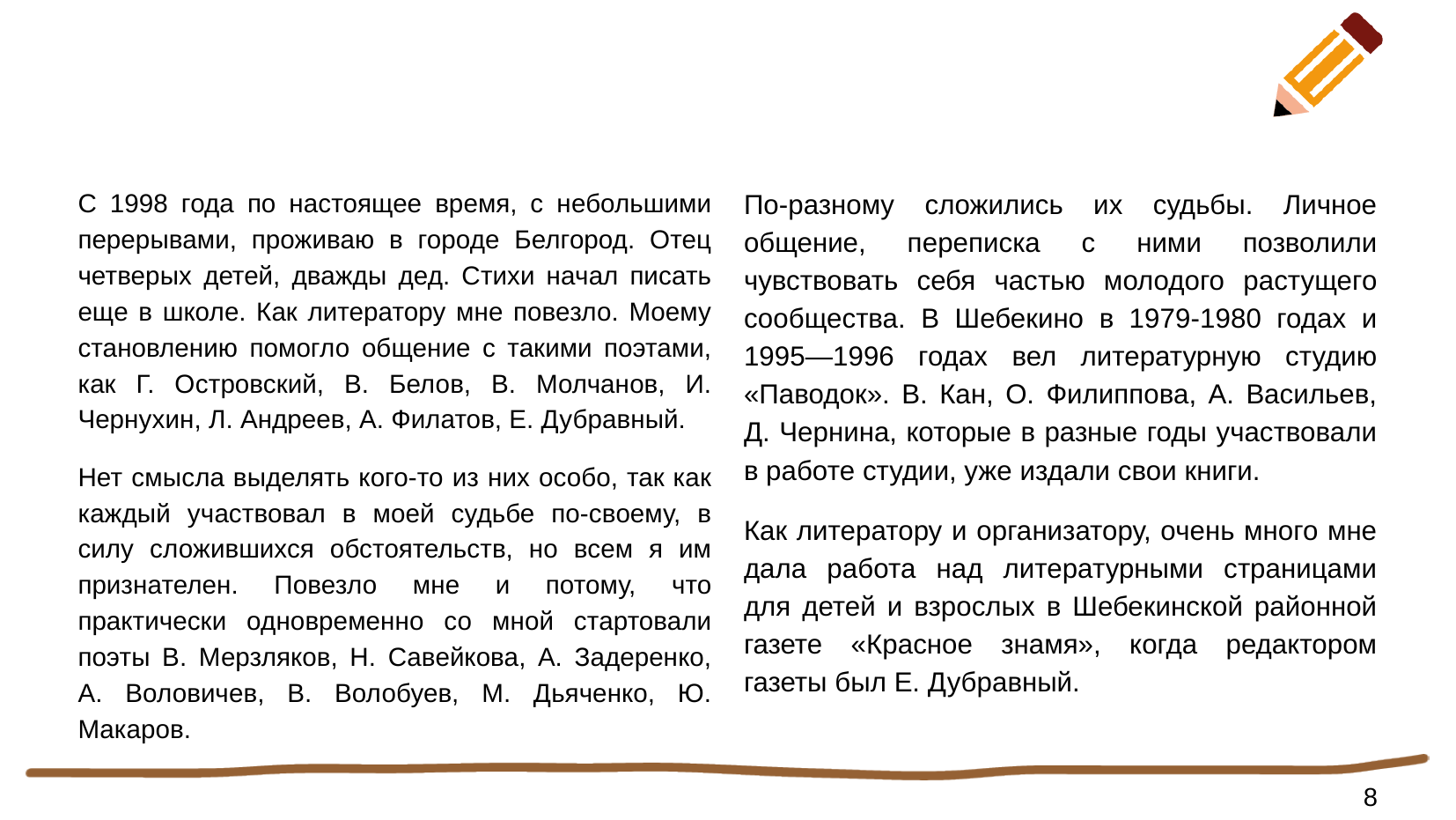

#
С 1998 года по настоящее время, с небольшими перерывами, проживаю в городе Белгород. Отец четверых детей, дважды дед. Стихи начал писать еще в школе. Как литератору мне повезло. Моему становлению помогло общение с такими поэтами, как Г. Островский, В. Белов, В. Молчанов, И. Чернухин, Л. Андреев, A. Филатов, Е. Дубравный.
Нет смысла выделять кого-то из них особо, так как каждый участвовал в моей судьбе по-своему, в силу сложившихся обстоятельств, но всем я им признателен. Повезло мне и потому, что практически одновременно со мной стартовали поэты В. Мерзляков, Н. Савейкова, А. Задеренко, А. Воловичев, В. Волобуев, М. Дьяченко, Ю. Макаров.
По-разному сложились их судьбы. Личное общение, переписка с ними позволили чувствовать себя частью молодого растущего сообщества. В Шебекино в 1979-1980 годах и 1995—1996 годах вел литературную студию «Паводок». B. Кан, О. Филиппова, А. Васильев, Д. Чернина, которые в разные годы участвовали в работе студии, уже издали свои книги.
Как литератору и организатору, очень много мне дала работа над литературными страницами для детей и взрослых в Шебекинской районной газете «Красное знамя», когда редактором газеты был Е. Дубравный.
8